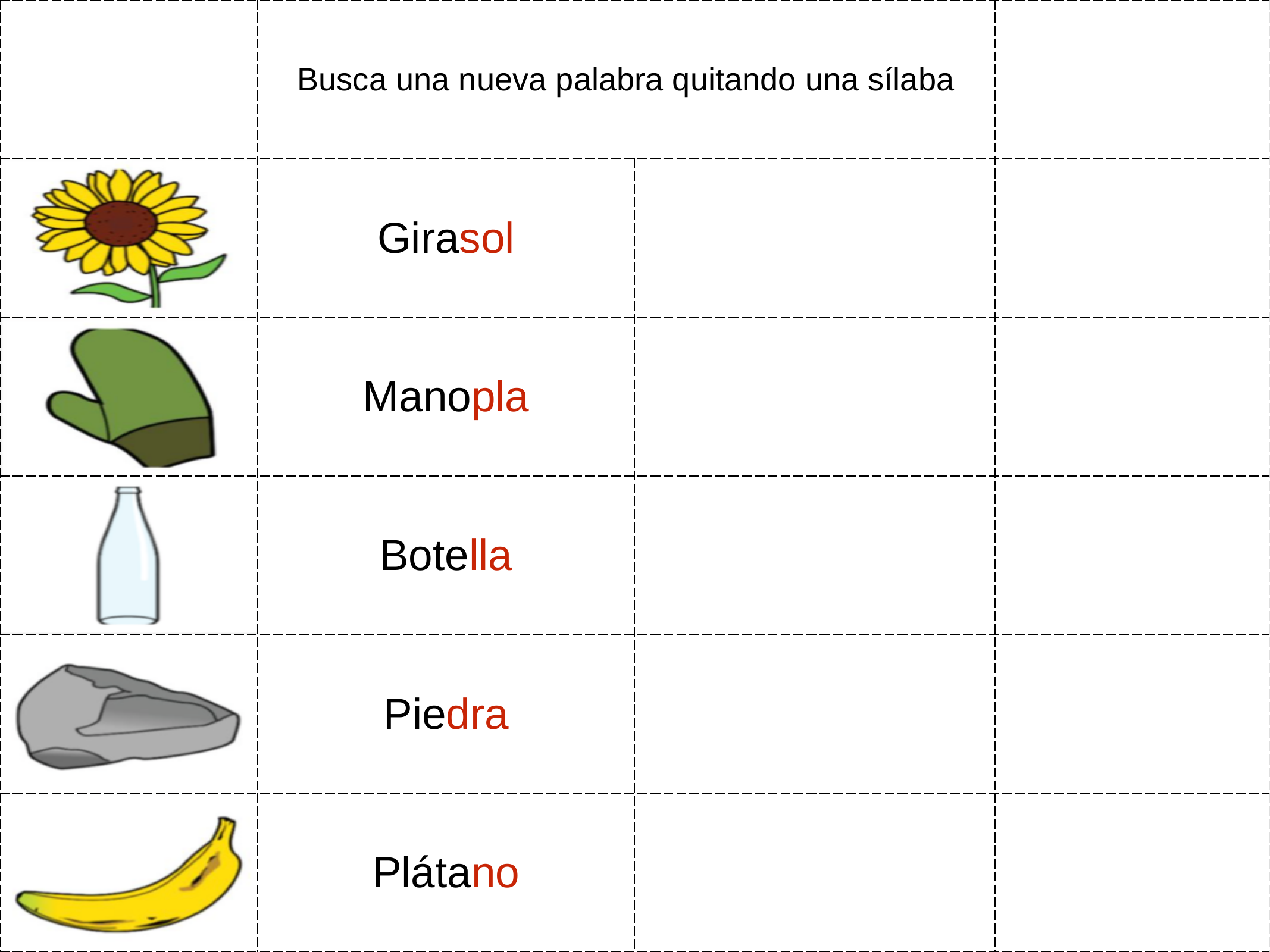

|  | Busca una nueva palabra quitando una sílaba |  |  |
| --- | --- | --- | --- |
|  | Girasol |  |  |
|  | Manopla |  |  |
|  | Botella |  |  |
|  | Piedra |  |  |
|  | Plátano |  |  |